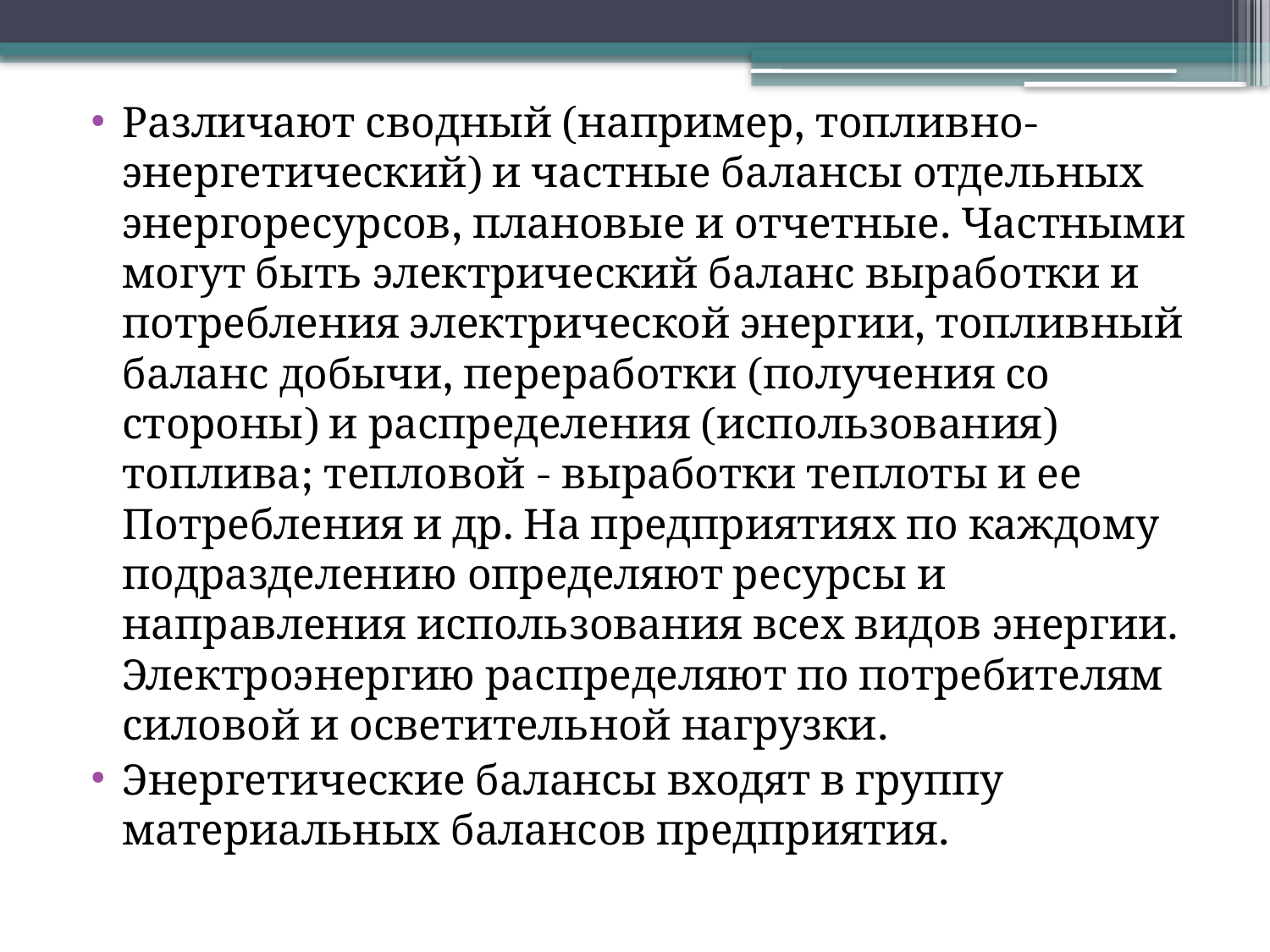

Различают сводный (например, топливно-энергетический) и частные балансы отдельных энергоресурсов, плановые и отчетные. Частными могут быть электрический баланс выработки и потребления электрической энергии, топливный баланс добычи, переработки (получения со стороны) и распределения (использования) топлива; тепловой - выработки теплоты и ее Потребления и др. На предприятиях по каждому подразделению определяют ресурсы и направления использования всех видов энергии. Электроэнергию распределяют по потребителям силовой и осветительной нагрузки.
Энергетические балансы входят в группу материальных балансов предприятия.